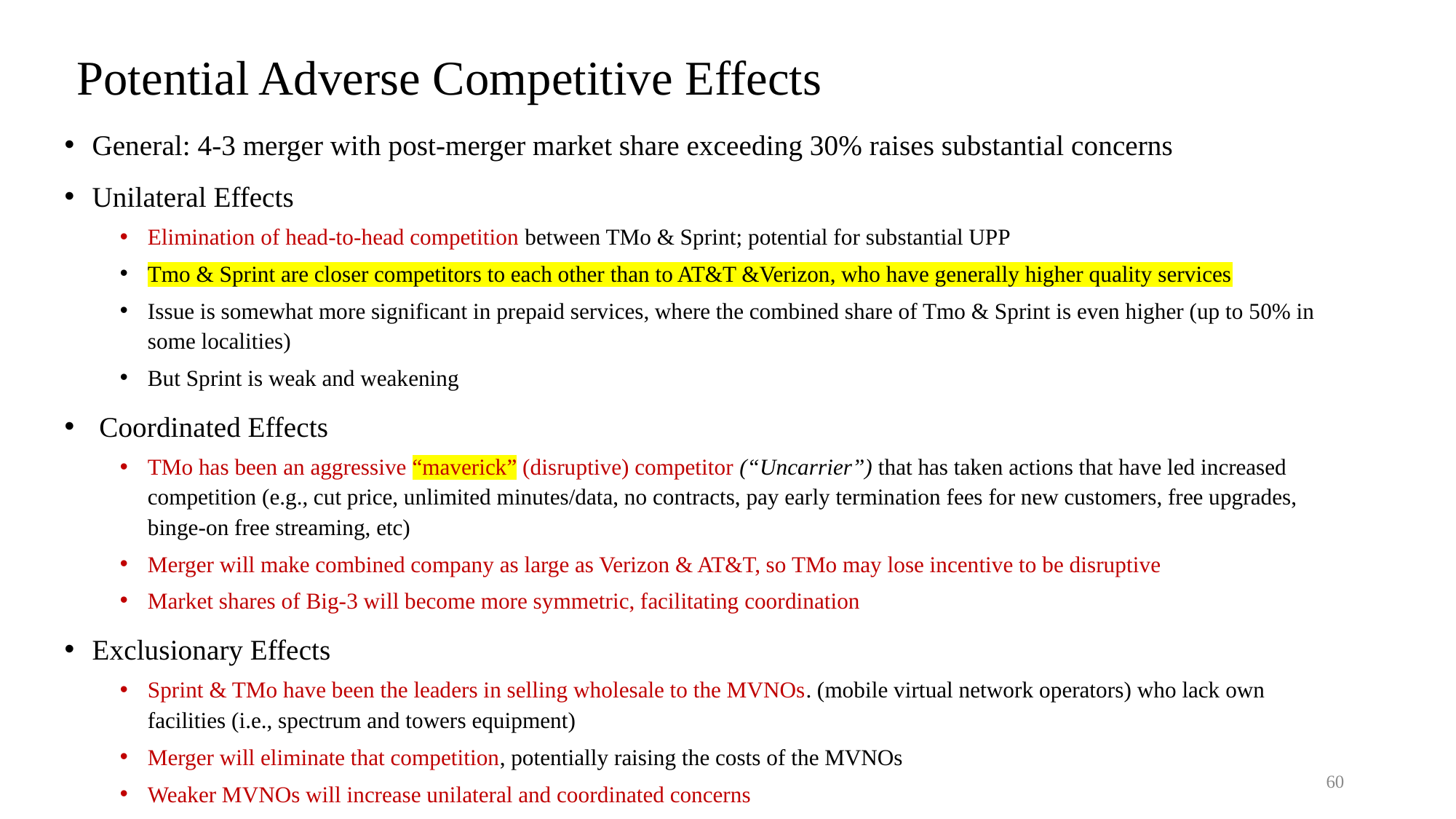

# Potential Adverse Competitive Effects
General: 4-3 merger with post-merger market share exceeding 30% raises substantial concerns
Unilateral Effects
Elimination of head-to-head competition between TMo & Sprint; potential for substantial UPP
Tmo & Sprint are closer competitors to each other than to AT&T &Verizon, who have generally higher quality services
Issue is somewhat more significant in prepaid services, where the combined share of Tmo & Sprint is even higher (up to 50% in some localities)
But Sprint is weak and weakening
 Coordinated Effects
TMo has been an aggressive “maverick” (disruptive) competitor (“Uncarrier”) that has taken actions that have led increased competition (e.g., cut price, unlimited minutes/data, no contracts, pay early termination fees for new customers, free upgrades, binge-on free streaming, etc)
Merger will make combined company as large as Verizon & AT&T, so TMo may lose incentive to be disruptive
Market shares of Big-3 will become more symmetric, facilitating coordination
Exclusionary Effects
Sprint & TMo have been the leaders in selling wholesale to the MVNOs. (mobile virtual network operators) who lack own facilities (i.e., spectrum and towers equipment)
Merger will eliminate that competition, potentially raising the costs of the MVNOs
Weaker MVNOs will increase unilateral and coordinated concerns
60